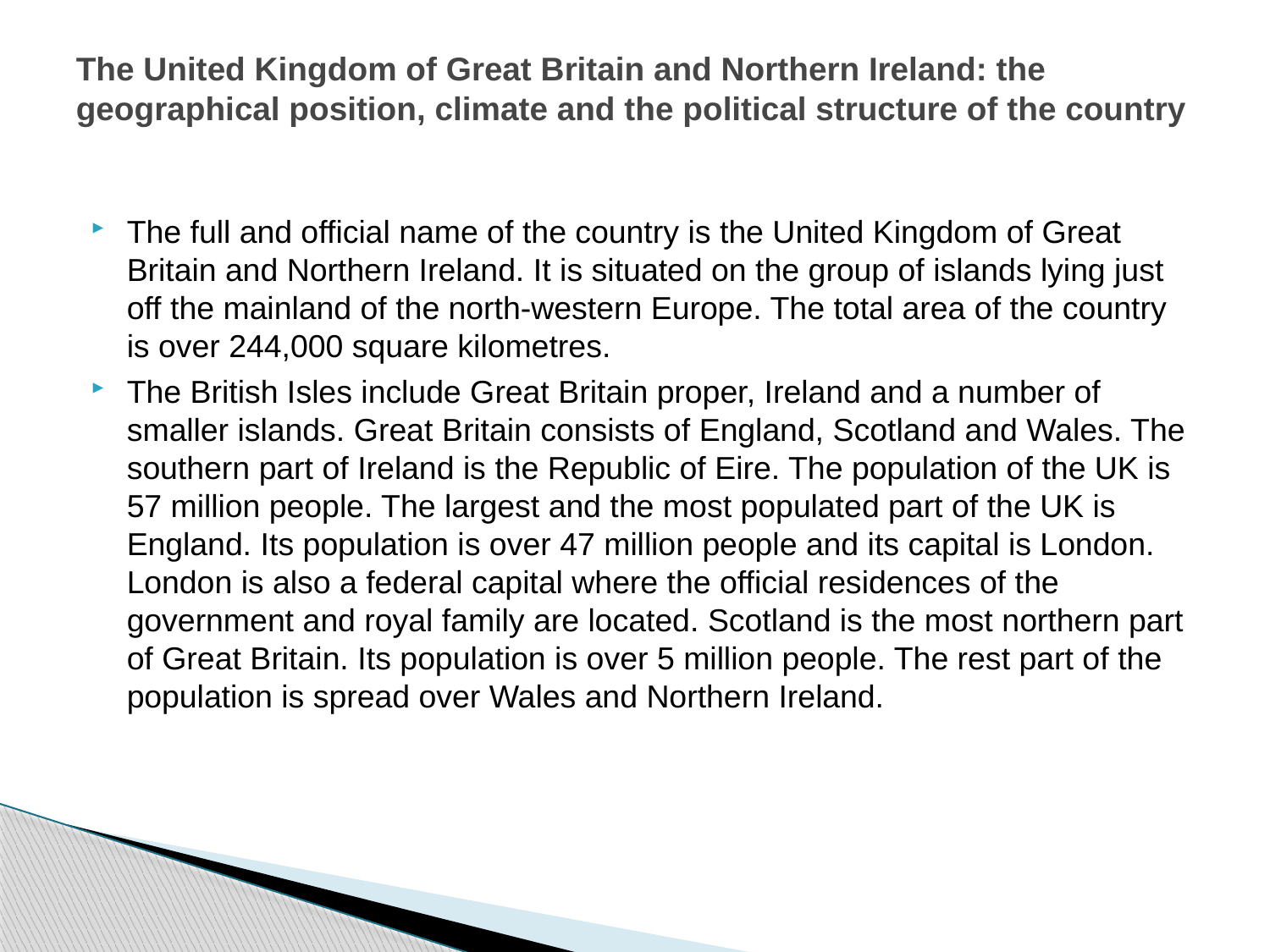

# The United Kingdom of Great Britain and Northern Ireland: the geographical position, climate and the political structure of the country
The full and official name of the country is the United Kingdom of Great Britain and Northern Ireland. It is situated on the group of islands lying just off the mainland of the north-western Europe. The total area оf the country is over 244,000 square kilometres.
The British Isles include Great Britain proper, Ireland and a number of smaller islands. Great Britain consists of England, Scotland and Wales. The southern part of Ireland is the Republic of Eire. The population of the UK is 57 million people. The largest and the most populated part of the UK is England. Its population is over 47 million people and its capital is London. London is also a federal capital where the official residences of the government and royal family are located. Scotland is the most northern part of Great Britain. Its population is over 5 million people. The rest part of the population is spread over Wales and Northern Ireland.